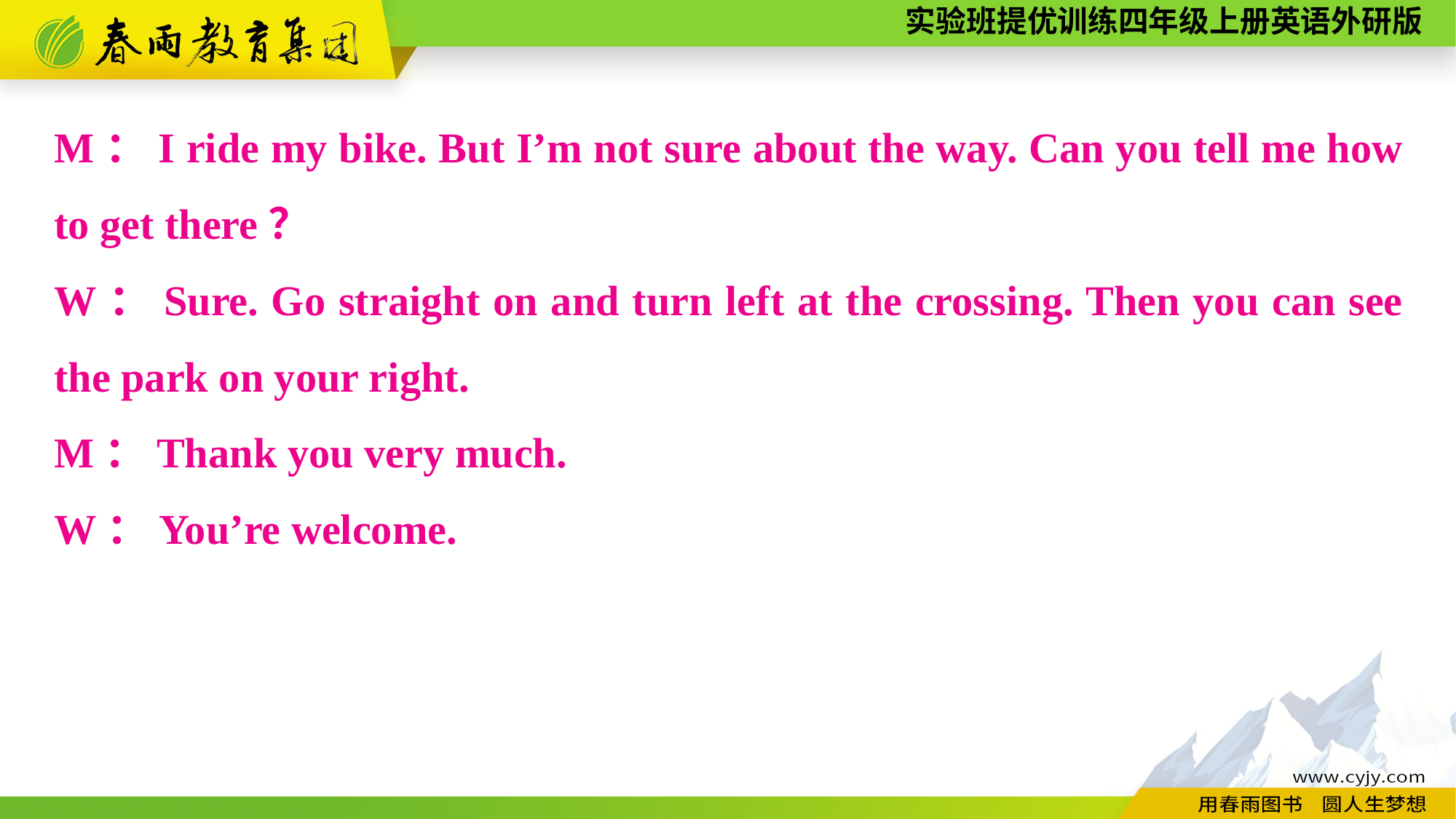

M：I ride my bike. But I’m not sure about the way. Can you tell me how to get there？
W：Sure. Go straight on and turn left at the crossing. Then you can see the park on your right.
M：Thank you very much.
W：You’re welcome.